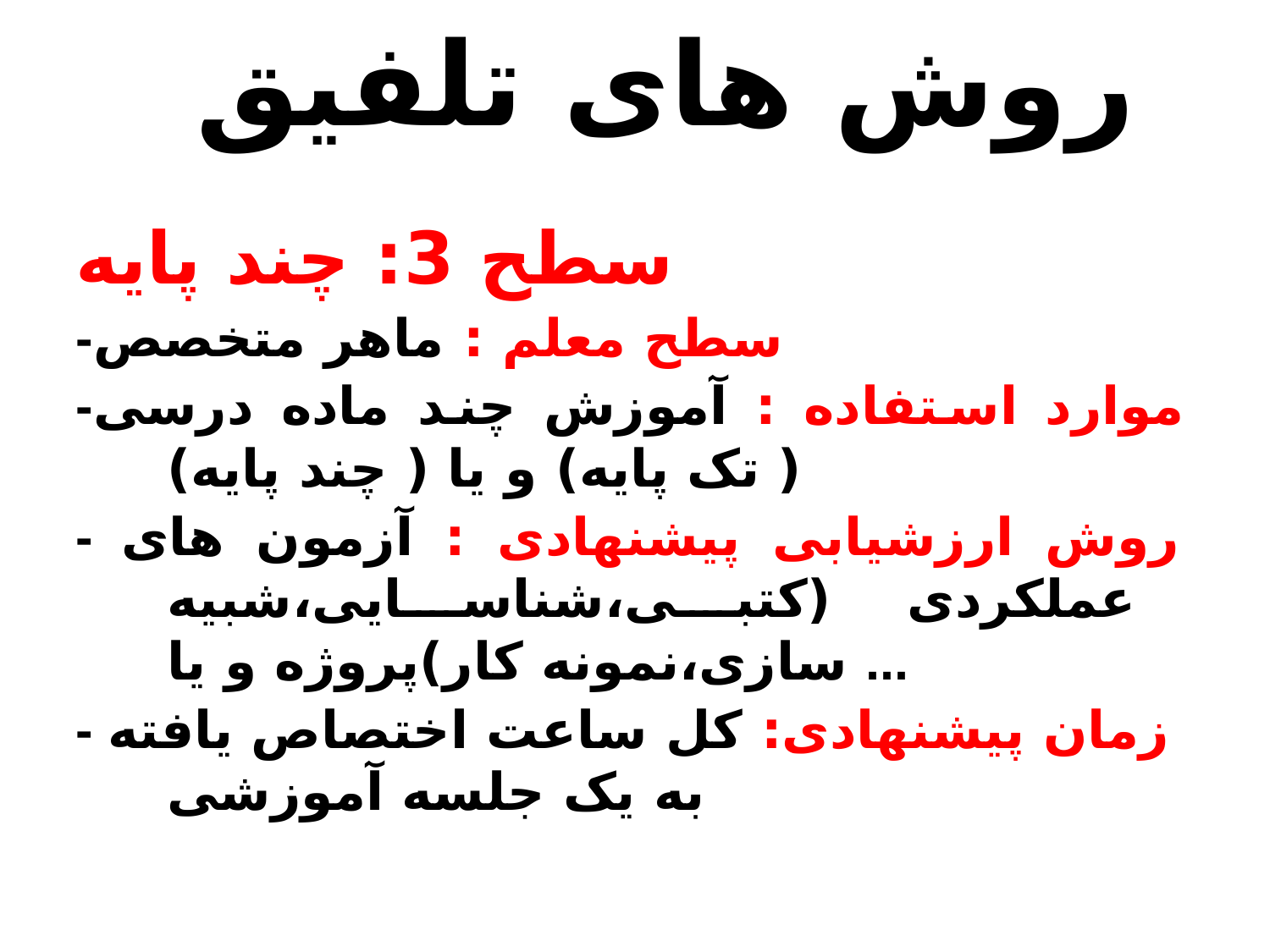

روش های تلفیق
سطح 3: چند پایه
-سطح معلم : ماهر متخصص
-موارد استفاده : آموزش چند ماده درسی ( تک پایه) و یا ( چند پایه)
- روش ارزشیابی پیشنهادی : آزمون های عملکردی (کتبی،شناسایی،شبیه سازی،نمونه کار)پروژه و یا ...
- زمان پیشنهادی: کل ساعت اختصاص یافته به یک جلسه آموزشی